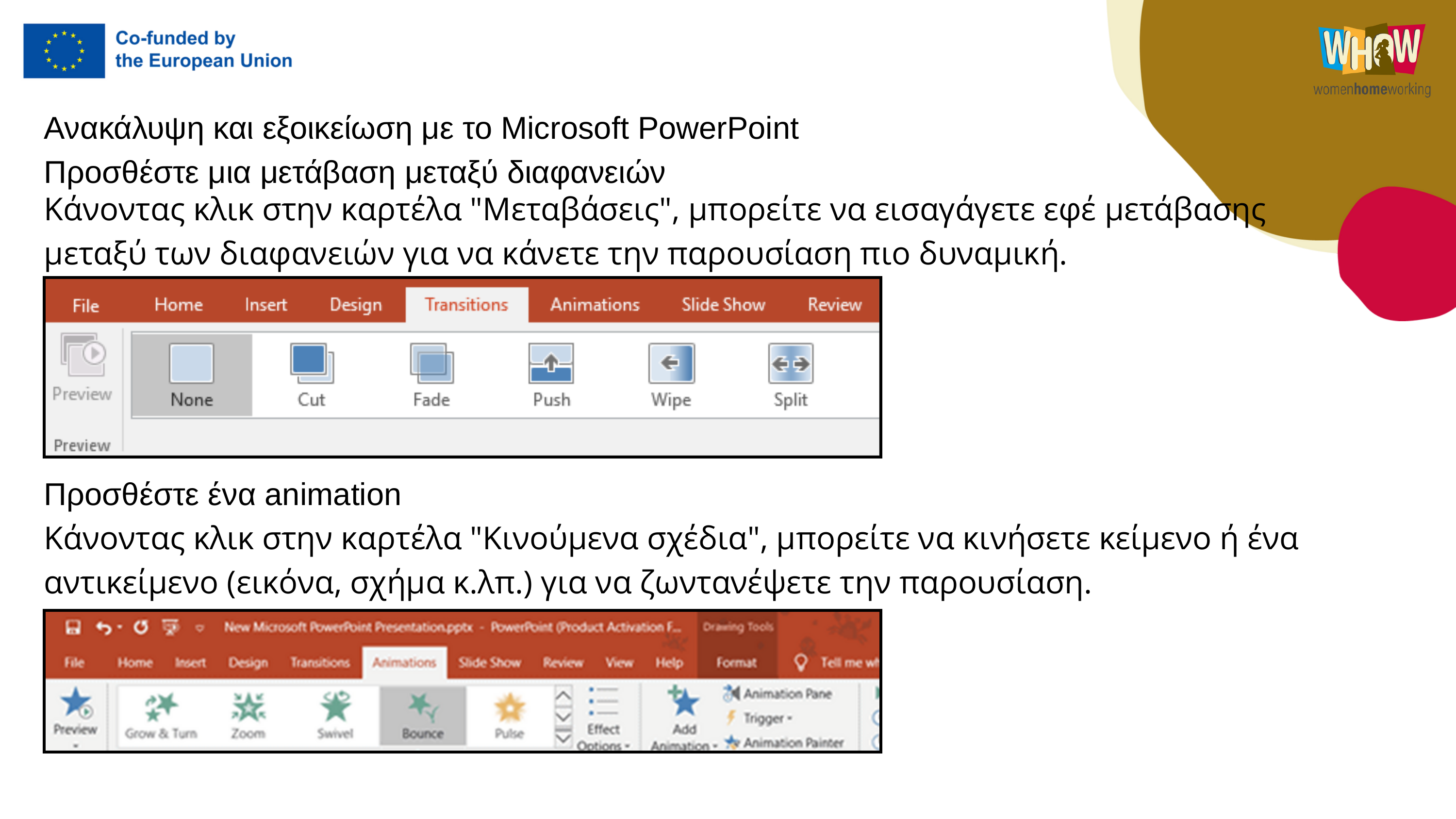

Ανακάλυψη και εξοικείωση με το Microsoft PowerPoint
Προσθέστε μια μετάβαση μεταξύ διαφανειών
Κάνοντας κλικ στην καρτέλα "Μεταβάσεις", μπορείτε να εισαγάγετε εφέ μετάβασης μεταξύ των διαφανειών για να κάνετε την παρουσίαση πιο δυναμική.

Προσθέστε ένα animation
Κάνοντας κλικ στην καρτέλα "Κινούμενα σχέδια", μπορείτε να κινήσετε κείμενο ή ένα αντικείμενο (εικόνα, σχήμα κ.λπ.) για να ζωντανέψετε την παρουσίαση.